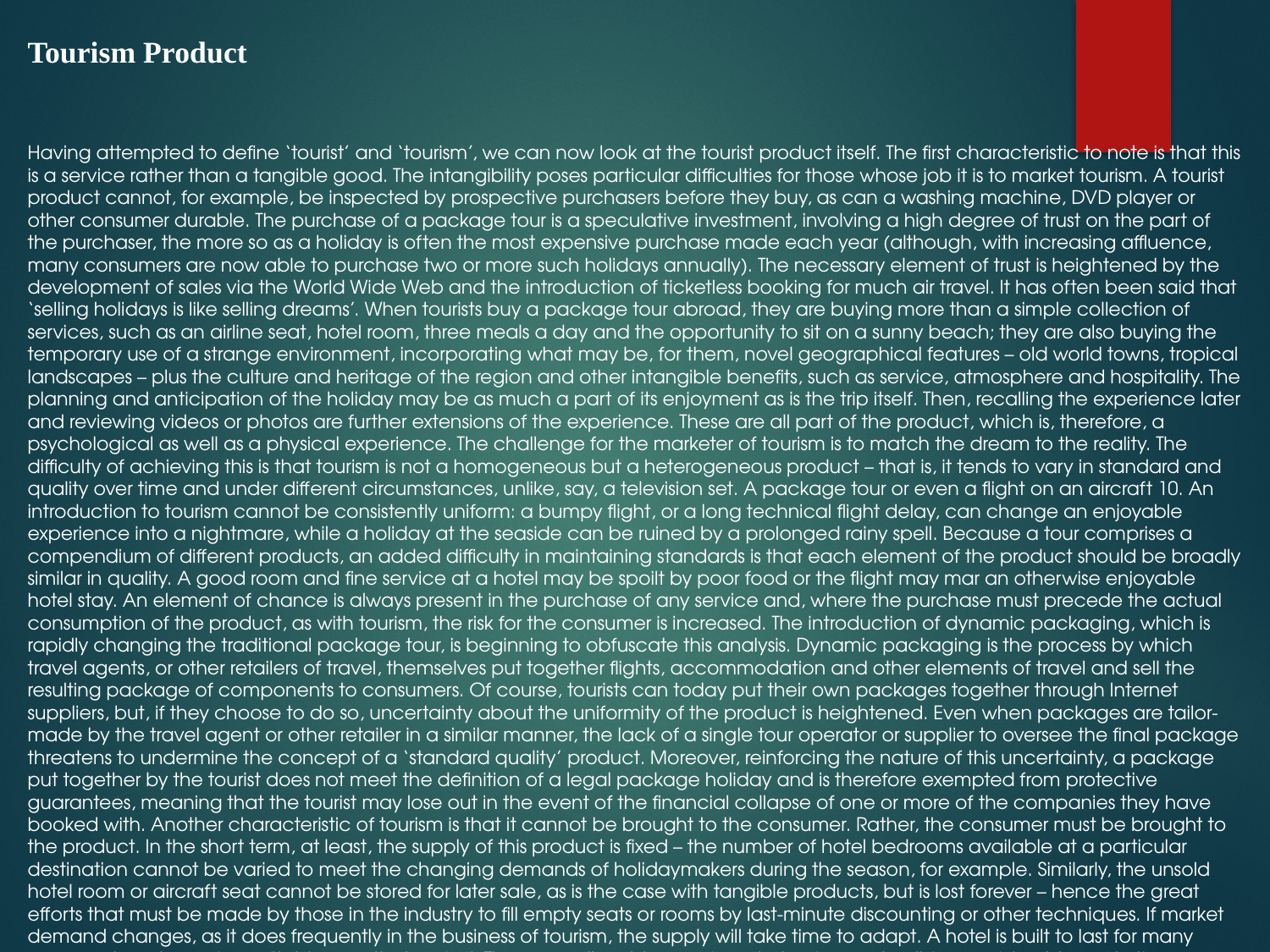

Tourism Product
Having attempted to define ‘tourist’ and ‘tourism’, we can now look at the tourist product itself. The first characteristic to note is that this is a service rather than a tangible good. The intangibility poses particular difficulties for those whose job it is to market tourism. A tourist product cannot, for example, be inspected by prospective purchasers before they buy, as can a washing machine, DVD player or other consumer durable. The purchase of a package tour is a speculative investment, involving a high degree of trust on the part of the purchaser, the more so as a holiday is often the most expensive purchase made each year (although, with increasing affluence, many consumers are now able to purchase two or more such holidays annually). The necessary element of trust is heightened by the development of sales via the World Wide Web and the introduction of ticketless booking for much air travel. It has often been said that ‘selling holidays is like selling dreams’. When tourists buy a package tour abroad, they are buying more than a simple collection of services, such as an airline seat, hotel room, three meals a day and the opportunity to sit on a sunny beach; they are also buying the temporary use of a strange environment, incorporating what may be, for them, novel geographical features – old world towns, tropical landscapes – plus the culture and heritage of the region and other intangible benefits, such as service, atmosphere and hospitality. The planning and anticipation of the holiday may be as much a part of its enjoyment as is the trip itself. Then, recalling the experience later and reviewing videos or photos are further extensions of the experience. These are all part of the product, which is, therefore, a psychological as well as a physical experience. The challenge for the marketer of tourism is to match the dream to the reality. The difficulty of achieving this is that tourism is not a homogeneous but a heterogeneous product – that is, it tends to vary in standard and quality over time and under different circumstances, unlike, say, a television set. A package tour or even a flight on an aircraft 10. An introduction to tourism cannot be consistently uniform: a bumpy flight, or a long technical flight delay, can change an enjoyable experience into a nightmare, while a holiday at the seaside can be ruined by a prolonged rainy spell. Because a tour comprises a compendium of different products, an added difficulty in maintaining standards is that each element of the product should be broadly similar in quality. A good room and fine service at a hotel may be spoilt by poor food or the flight may mar an otherwise enjoyable hotel stay. An element of chance is always present in the purchase of any service and, where the purchase must precede the actual consumption of the product, as with tourism, the risk for the consumer is increased. The introduction of dynamic packaging, which is rapidly changing the traditional package tour, is beginning to obfuscate this analysis. Dynamic packaging is the process by which travel agents, or other retailers of travel, themselves put together flights, accommodation and other elements of travel and sell the resulting package of components to consumers. Of course, tourists can today put their own packages together through Internet suppliers, but, if they choose to do so, uncertainty about the uniformity of the product is heightened. Even when packages are tailor- made by the travel agent or other retailer in a similar manner, the lack of a single tour operator or supplier to oversee the final package threatens to undermine the concept of a ‘standard quality’ product. Moreover, reinforcing the nature of this uncertainty, a package put together by the tourist does not meet the definition of a legal package holiday and is therefore exempted from protective guarantees, meaning that the tourist may lose out in the event of the financial collapse of one or more of the companies they have booked with. Another characteristic of tourism is that it cannot be brought to the consumer. Rather, the consumer must be brought to the product. In the short term, at least, the supply of this product is fixed – the number of hotel bedrooms available at a particular destination cannot be varied to meet the changing demands of holidaymakers during the season, for example. Similarly, the unsold hotel room or aircraft seat cannot be stored for later sale, as is the case with tangible products, but is lost forever – hence the great efforts that must be made by those in the industry to fill empty seats or rooms by last-minute discounting or other techniques. If market demand changes, as it does frequently in the business of tourism, the supply will take time to adapt. A hotel is built to last for many years and must remain profitable over that period. These are all problems unique to tourism and call for considerable marketing ingenuity on the part of those in the business.